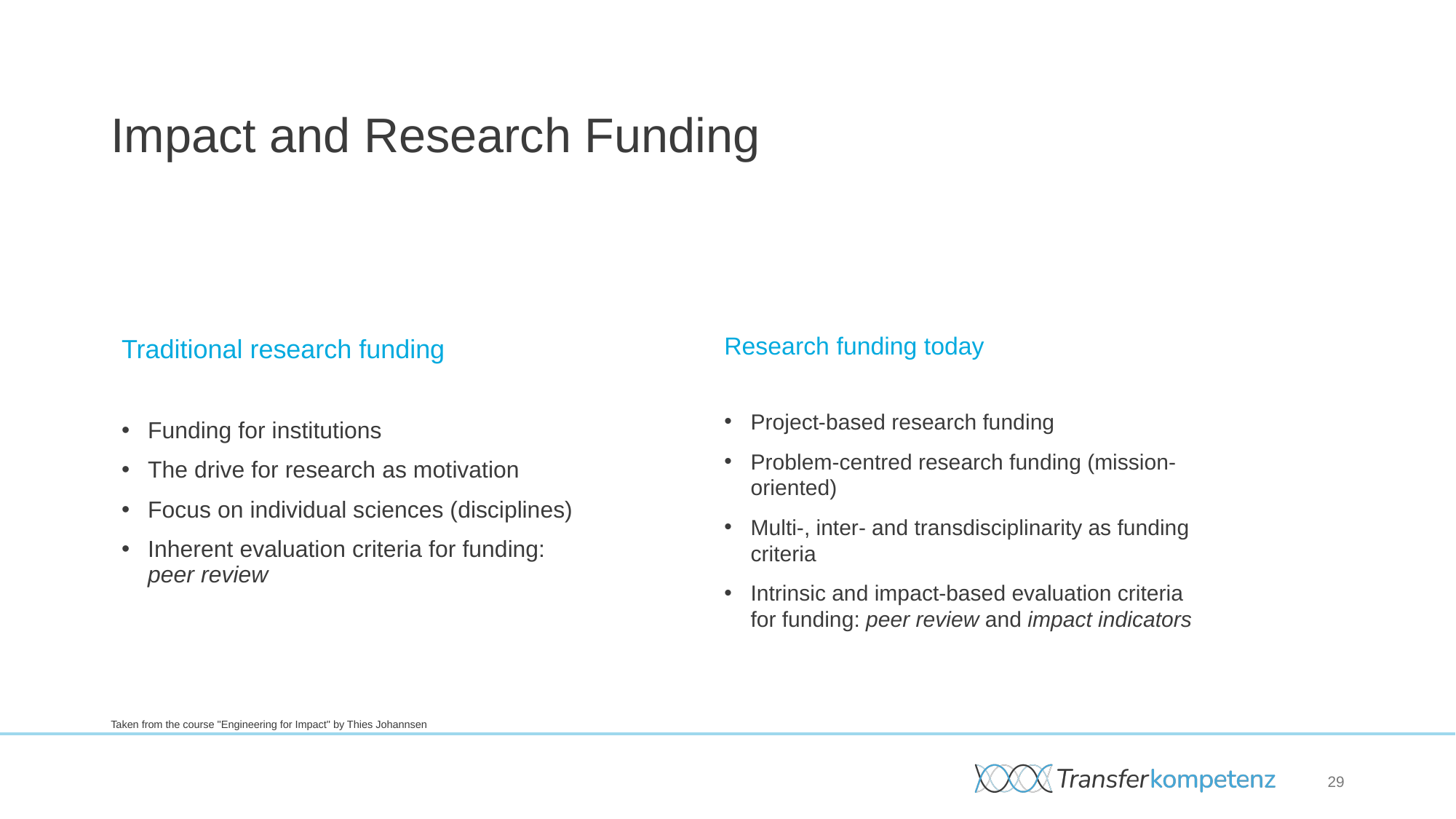

# Impact and Research Funding

Traditional research funding

Funding for institutions
The drive for research as motivation
Focus on individual sciences (disciplines)
Inherent evaluation criteria for funding: peer review

Research funding today

Project-based research funding
Problem-centred research funding (mission-oriented)
Multi-, inter- and transdisciplinarity as funding criteria
Intrinsic and impact-based evaluation criteria for funding: peer review and impact indicators

Taken from the course "Engineering for Impact" by Thies Johannsen
29